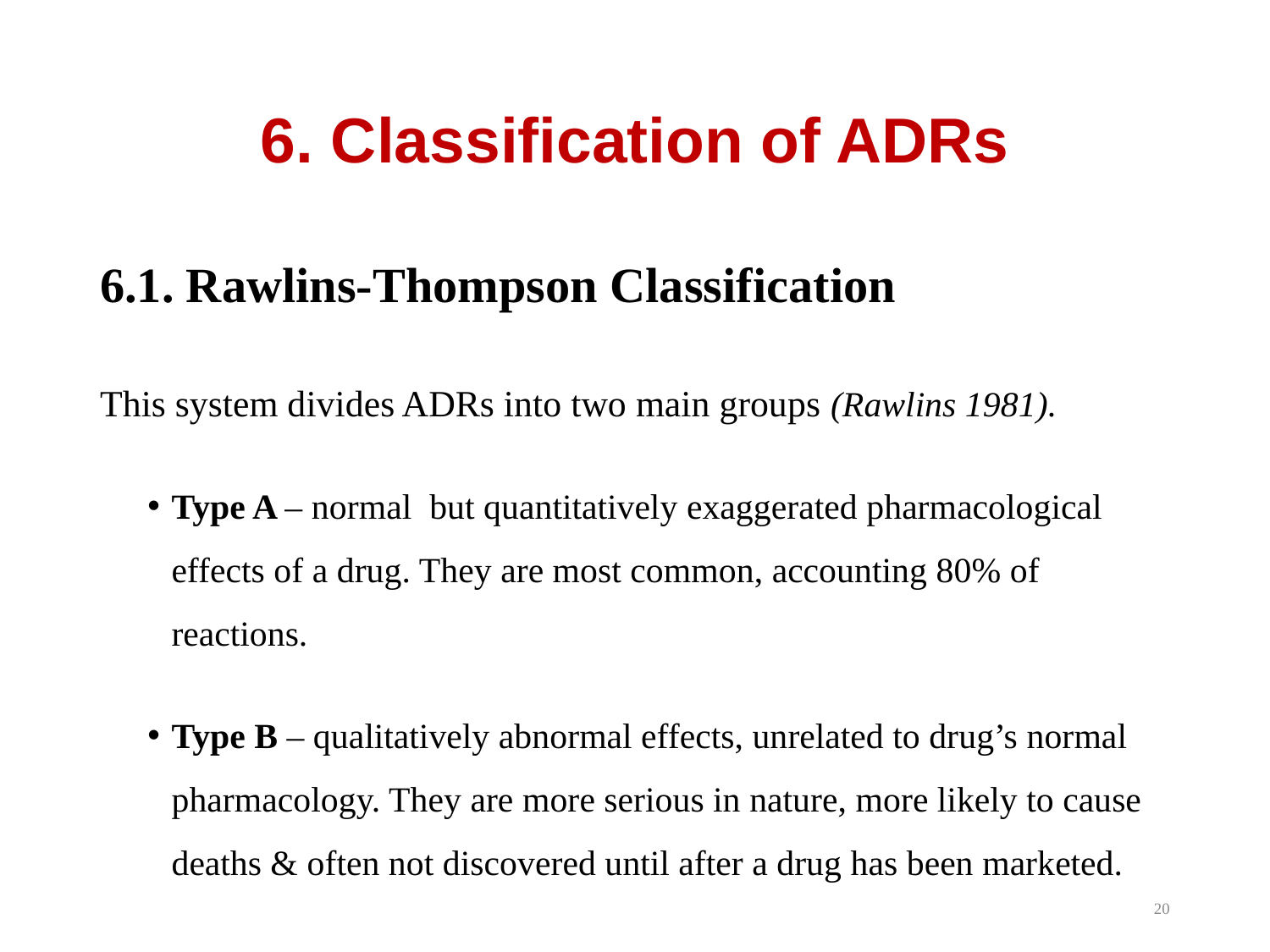

# 6. Classification of ADRs
6.1. Rawlins-Thompson Classification
This system divides ADRs into two main groups (Rawlins 1981).
Type A – normal  but quantitatively exaggerated pharmacological effects of a drug. They are most common, accounting 80% of reactions.
Type B – qualitatively abnormal effects, unrelated to drug’s normal pharmacology. They are more serious in nature, more likely to cause deaths & often not discovered until after a drug has been marketed.
20